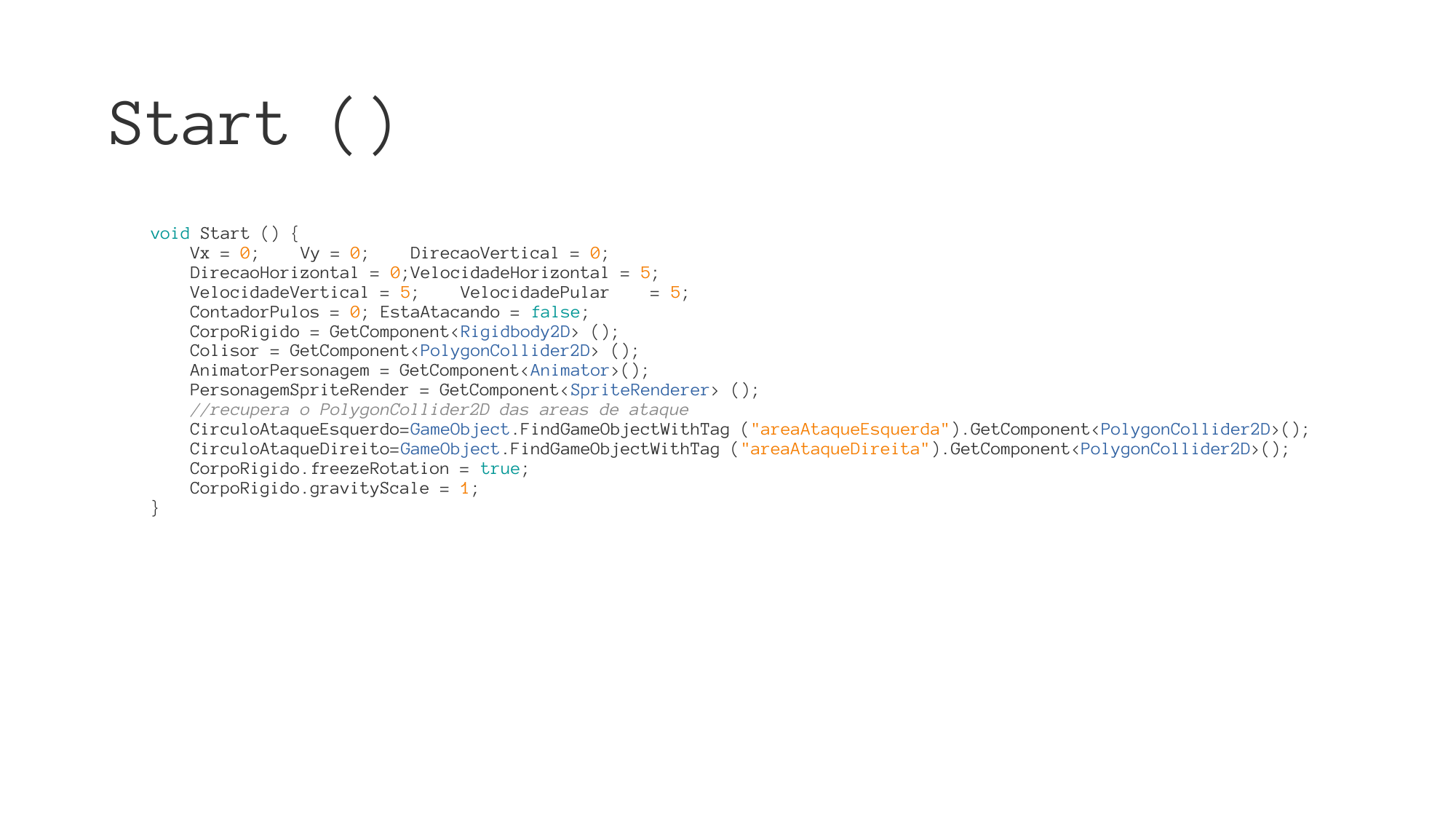

# Start ()
    void Start () {
        Vx = 0;    Vy = 0;    DirecaoVertical = 0;    
        DirecaoHorizontal = 0;VelocidadeHorizontal = 5;    
        VelocidadeVertical = 5;    VelocidadePular    = 5;        
        ContadorPulos = 0; EstaAtacando = false;
        CorpoRigido = GetComponent<Rigidbody2D> ();        
        Colisor = GetComponent<PolygonCollider2D> ();     
        AnimatorPersonagem = GetComponent<Animator>();
        PersonagemSpriteRender = GetComponent<SpriteRenderer> ();
        //recupera o PolygonCollider2D das areas de ataque
        CirculoAtaqueEsquerdo=GameObject.FindGameObjectWithTag ("areaAtaqueEsquerda").GetComponent<PolygonCollider2D>();
        CirculoAtaqueDireito=GameObject.FindGameObjectWithTag ("areaAtaqueDireita").GetComponent<PolygonCollider2D>();
        CorpoRigido.freezeRotation = true;    
        CorpoRigido.gravityScale = 1;                    
    }